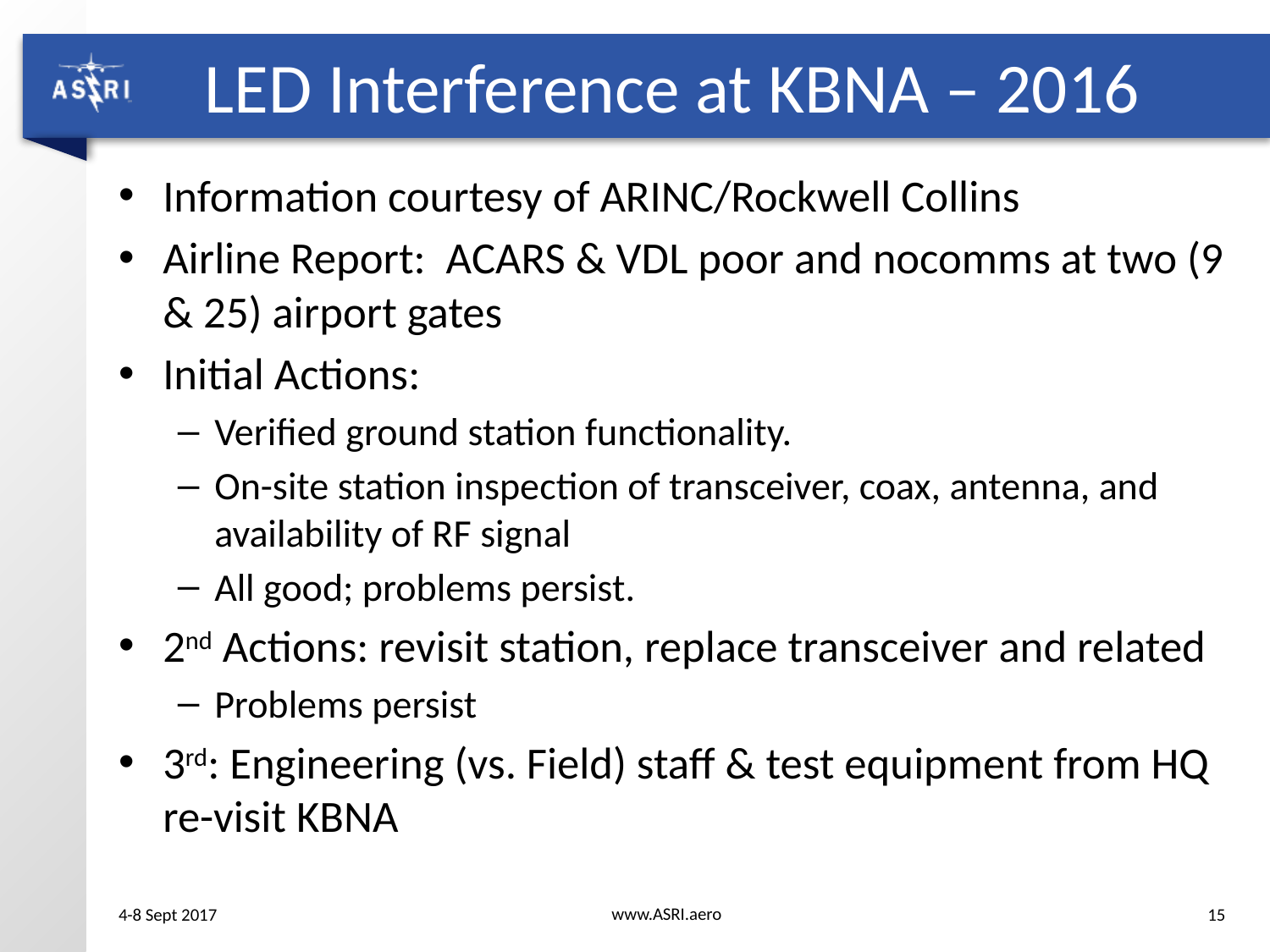

# LED Interference at KBNA – 2016
Information courtesy of ARINC/Rockwell Collins
Airline Report:  ACARS & VDL poor and nocomms at two (9 & 25) airport gates
Initial Actions:
Verified ground station functionality.
On-site station inspection of transceiver, coax, antenna, and availability of RF signal
All good; problems persist.
2nd Actions: revisit station, replace transceiver and related
Problems persist
3rd: Engineering (vs. Field) staff & test equipment from HQ re-visit KBNA

www.ASRI.aero
15
4-8 Sept 2017